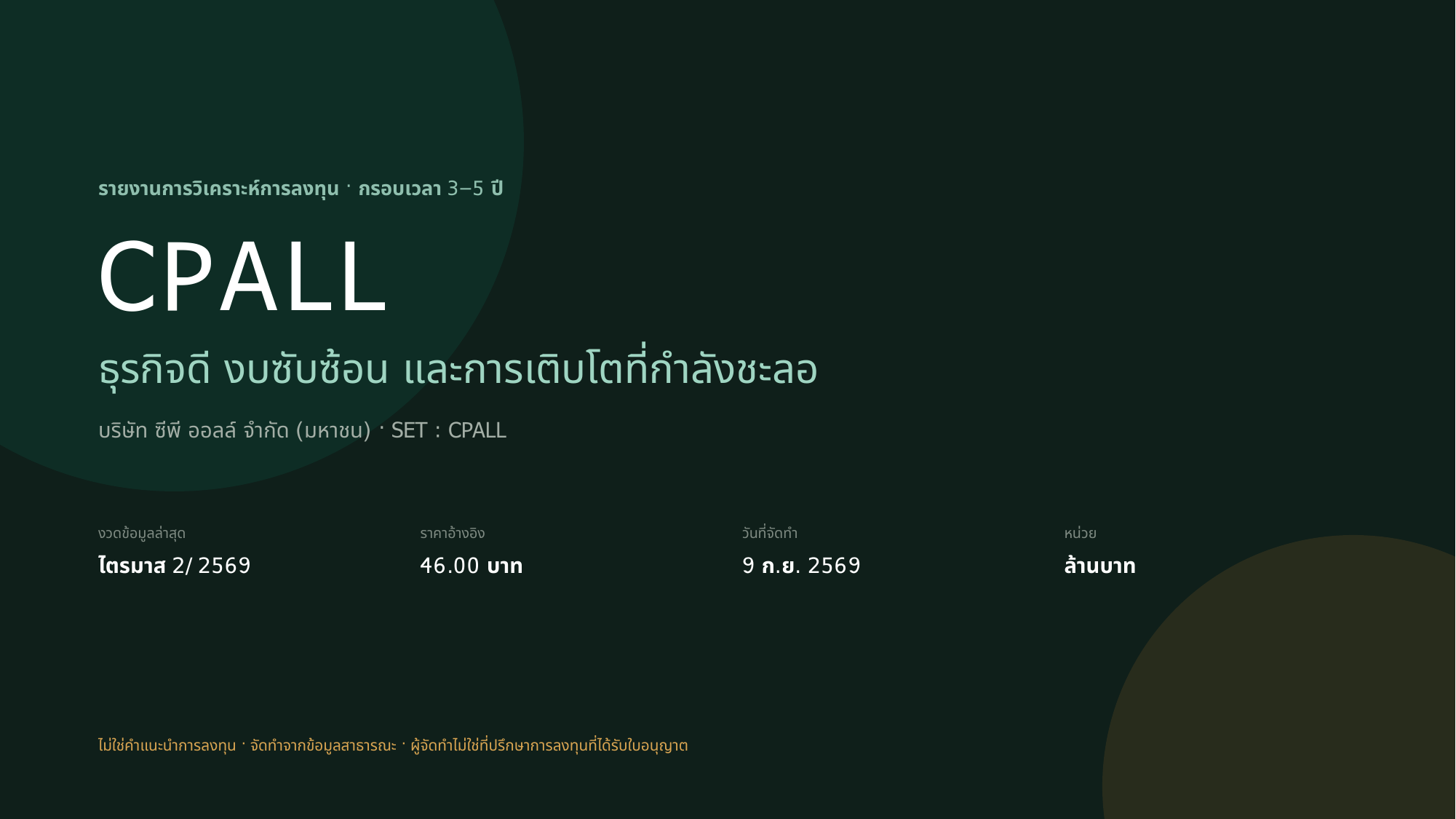

รายงานการวิเคราะห์การลงทุน · กรอบเวลา 3–5 ปี
CPALL
ธุรกิจดี งบซับซ้อน และการเติบโตที่กำลังชะลอ
บริษัท ซีพี ออลล์ จำกัด (มหาชน) · SET : CPALL
งวดข้อมูลล่าสุด
ราคาอ้างอิง
วันที่จัดทำ
หน่วย

ไตรมาส 2/2569
46.00 บาท
9 ก.ย. 2569
ล้านบาท
ไม่ใช่คำแนะนำการลงทุน · จัดทำจากข้อมูลสาธารณะ · ผู้จัดทำไม่ใช่ที่ปรึกษาการลงทุนที่ได้รับใบอนุญาต